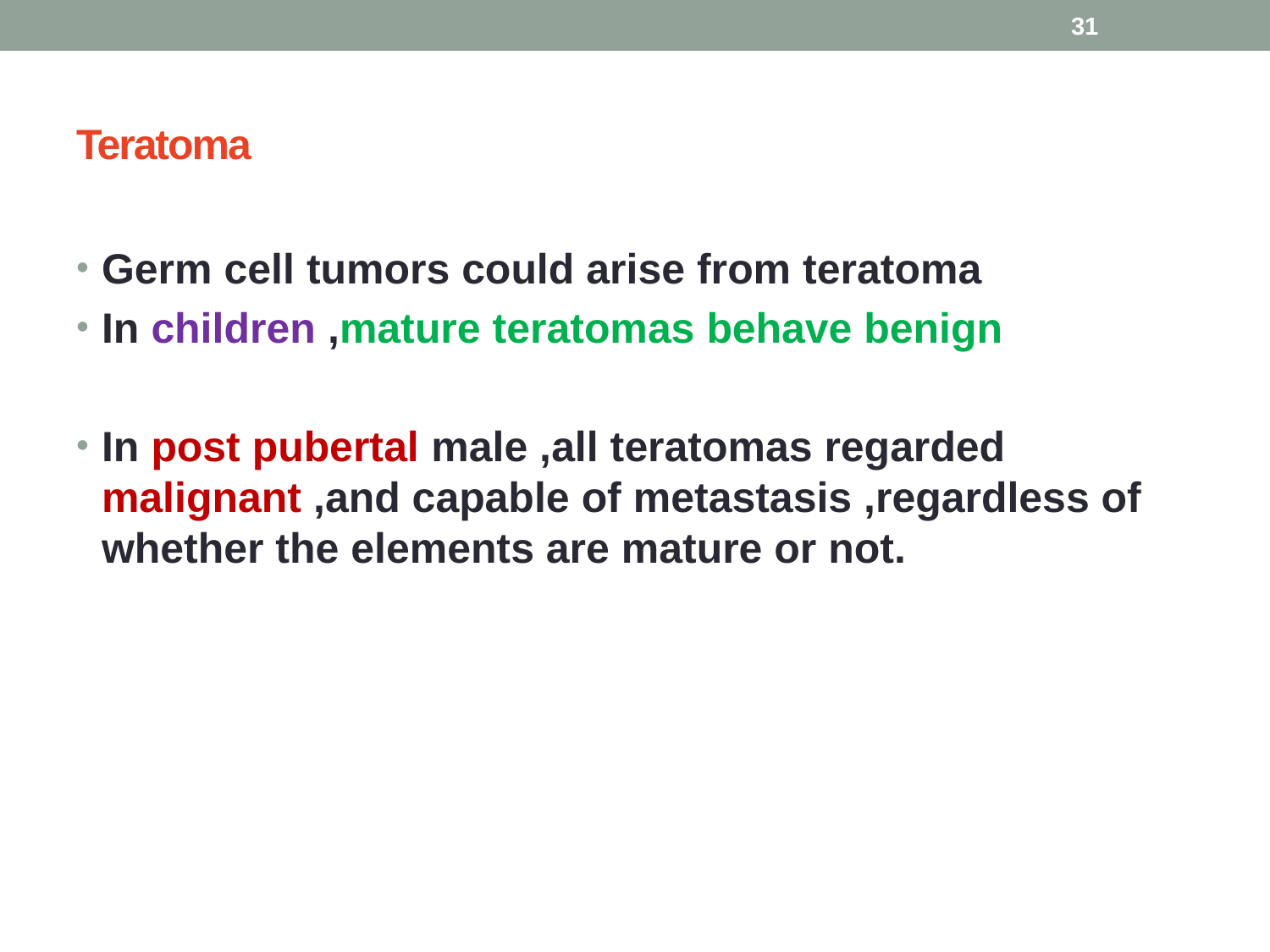

31
# Teratoma

Germ cell tumors could arise from teratoma
In children ,mature teratomas behave benign

In post pubertal male ,all teratomas regarded malignant ,and capable of metastasis ,regardless of whether the elements are mature or not.